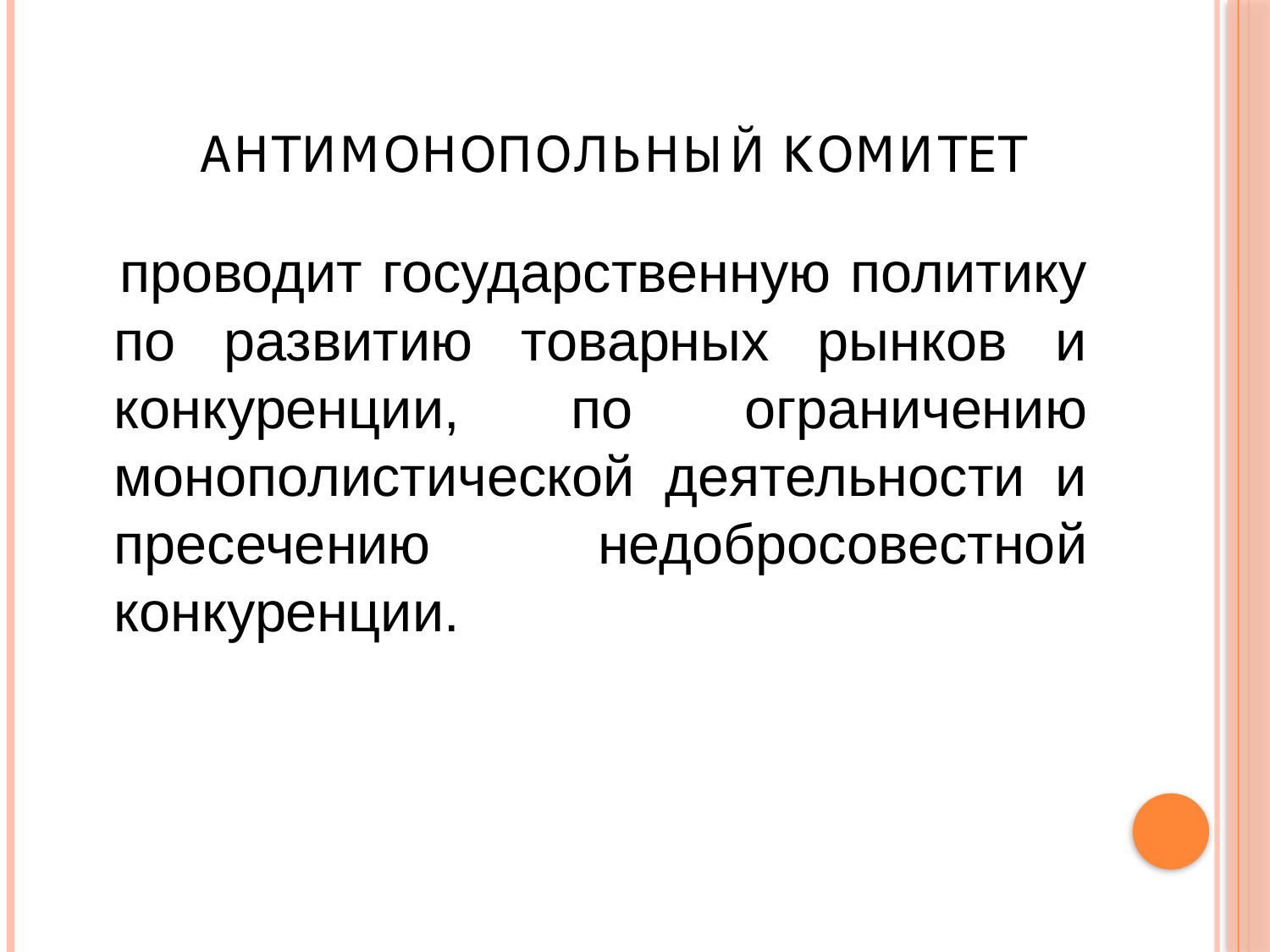

# АНТИМОНОПОЛЬНЫЙ КОМИТЕТ
  проводит государственную политику по развитию товарных рынков и конкуренции, по ограничению монополистической деятельности и пресечению недобросовестной конкуренции.